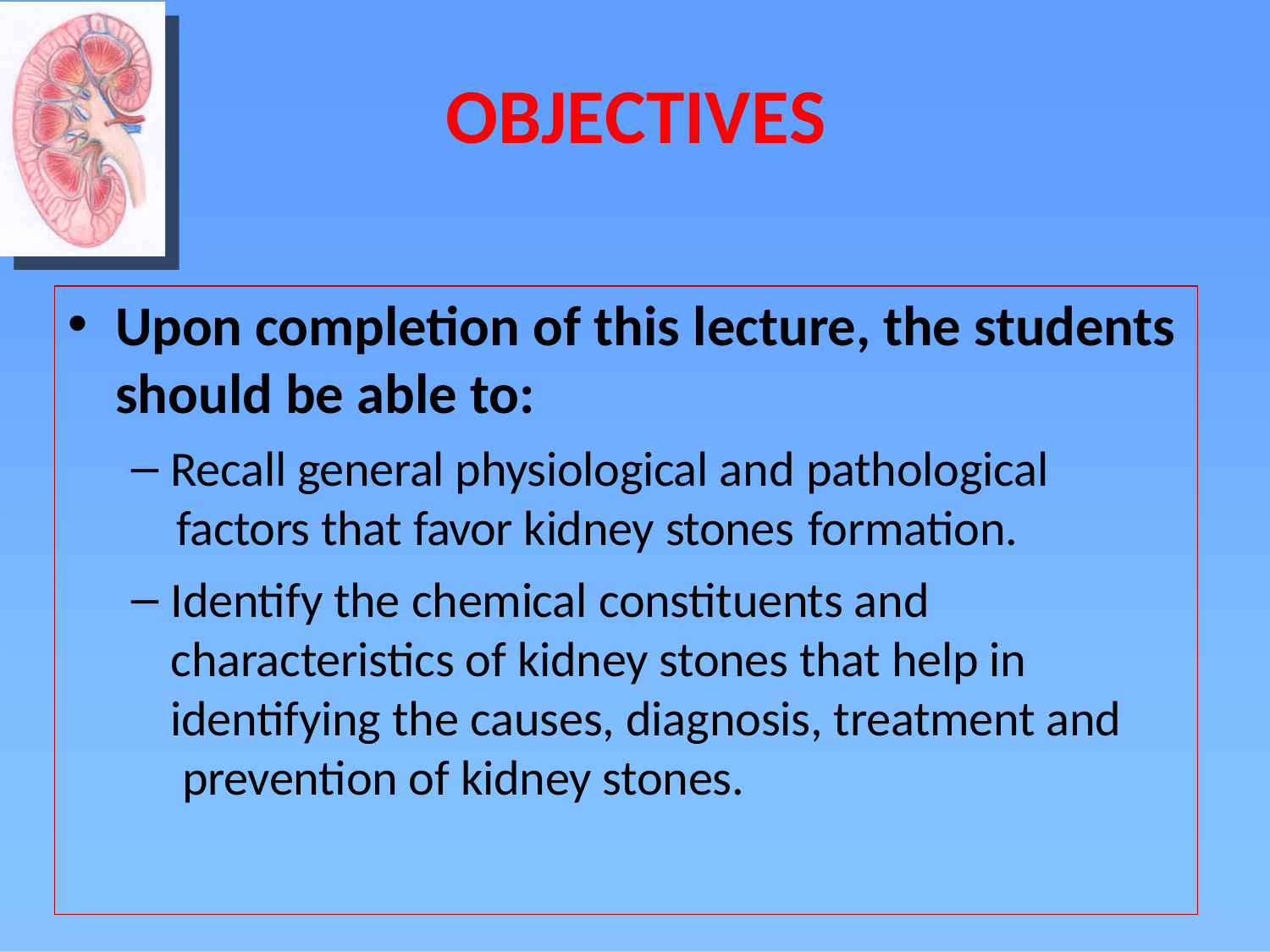

# OBJECTIVES

Upon completion of this lecture, the students
should be able to:
Recall general physiological and pathological
factors that favor kidney stones formation.
Identify the chemical constituents and  characteristics of kidney stones that help in  identifying the causes, diagnosis, treatment and  prevention of kidney stones.